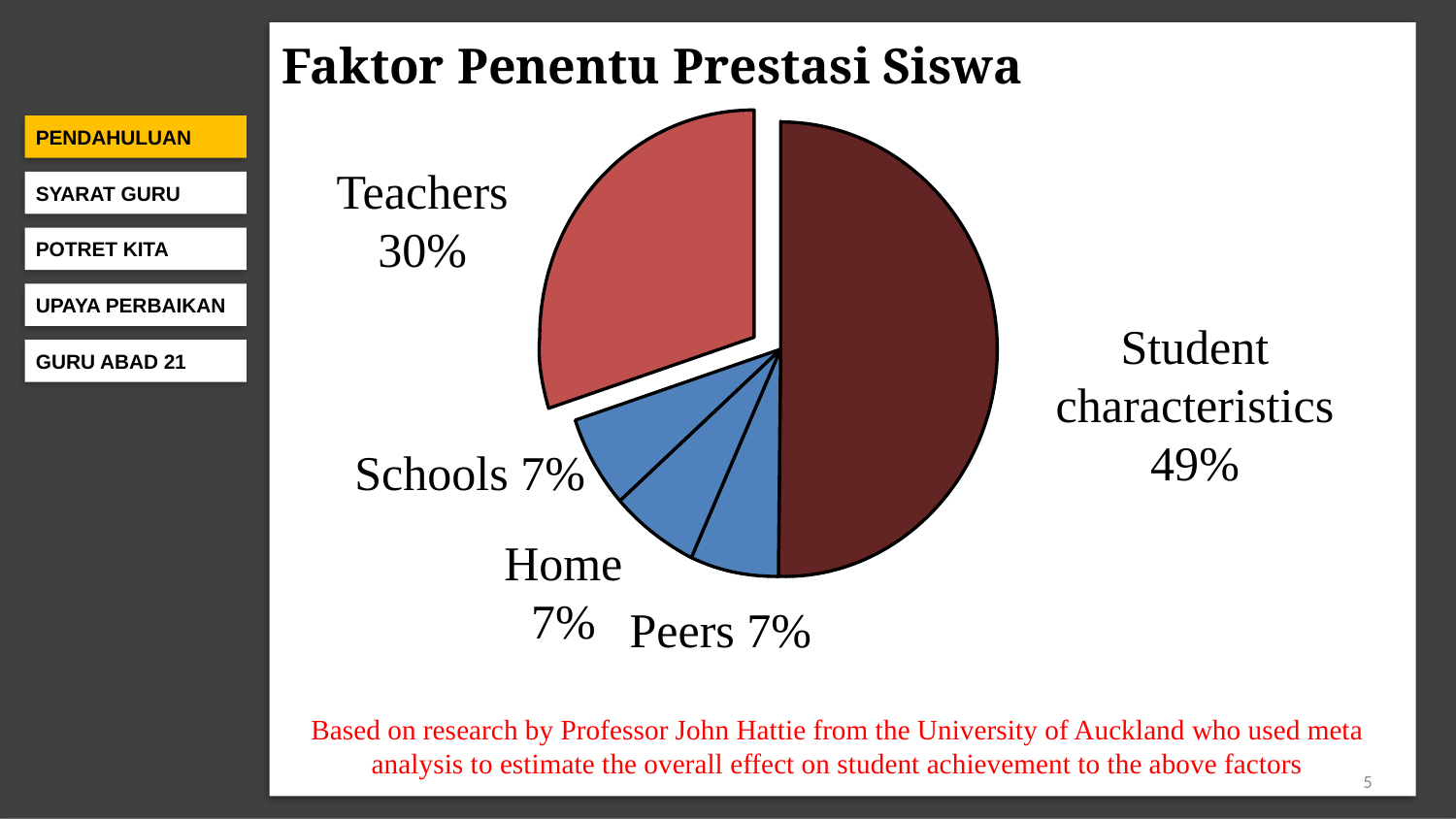

Faktor Penentu Prestasi Siswa

Teachers 30%
Student characteristics 49%

Schools 7%
Home 7%
Peers 7%
PENDAHULUAN
SYARAT GURU
POTRET KITA
UPAYA PERBAIKAN
GURU ABAD 21
Based on research by Professor John Hattie from the University of Auckland who used meta analysis to estimate the overall effect on student achievement to the above factors
5